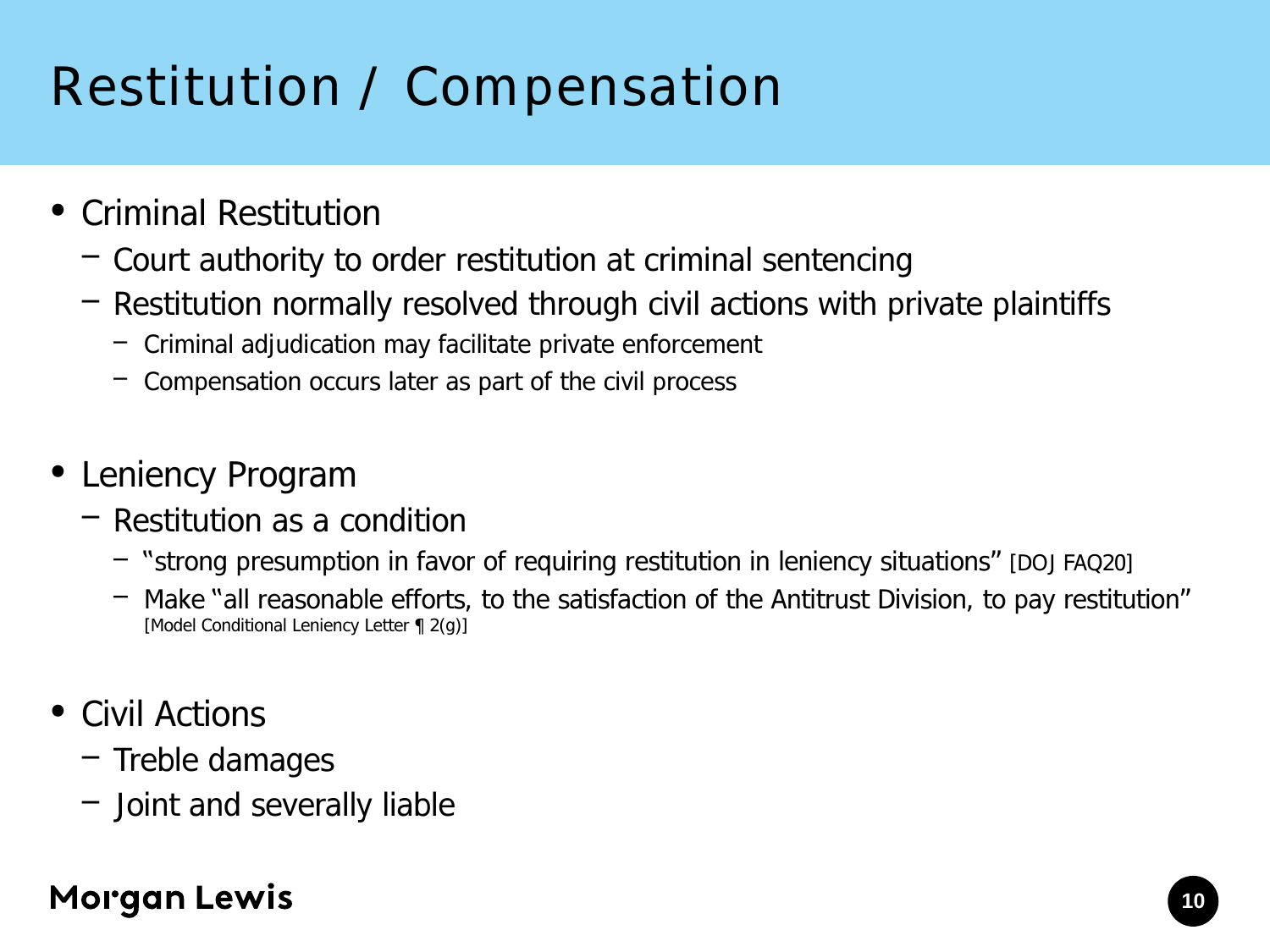

# Restitution / Compensation
Criminal Restitution
Court authority to order restitution at criminal sentencing
Restitution normally resolved through civil actions with private plaintiffs
Criminal adjudication may facilitate private enforcement
Compensation occurs later as part of the civil process

Leniency Program
Restitution as a condition
“strong presumption in favor of requiring restitution in leniency situations” [DOJ FAQ20]
Make “all reasonable efforts, to the satisfaction of the Antitrust Division, to pay restitution” [Model Conditional Leniency Letter ¶ 2(g)]

Civil Actions
Treble damages
Joint and severally liable

10